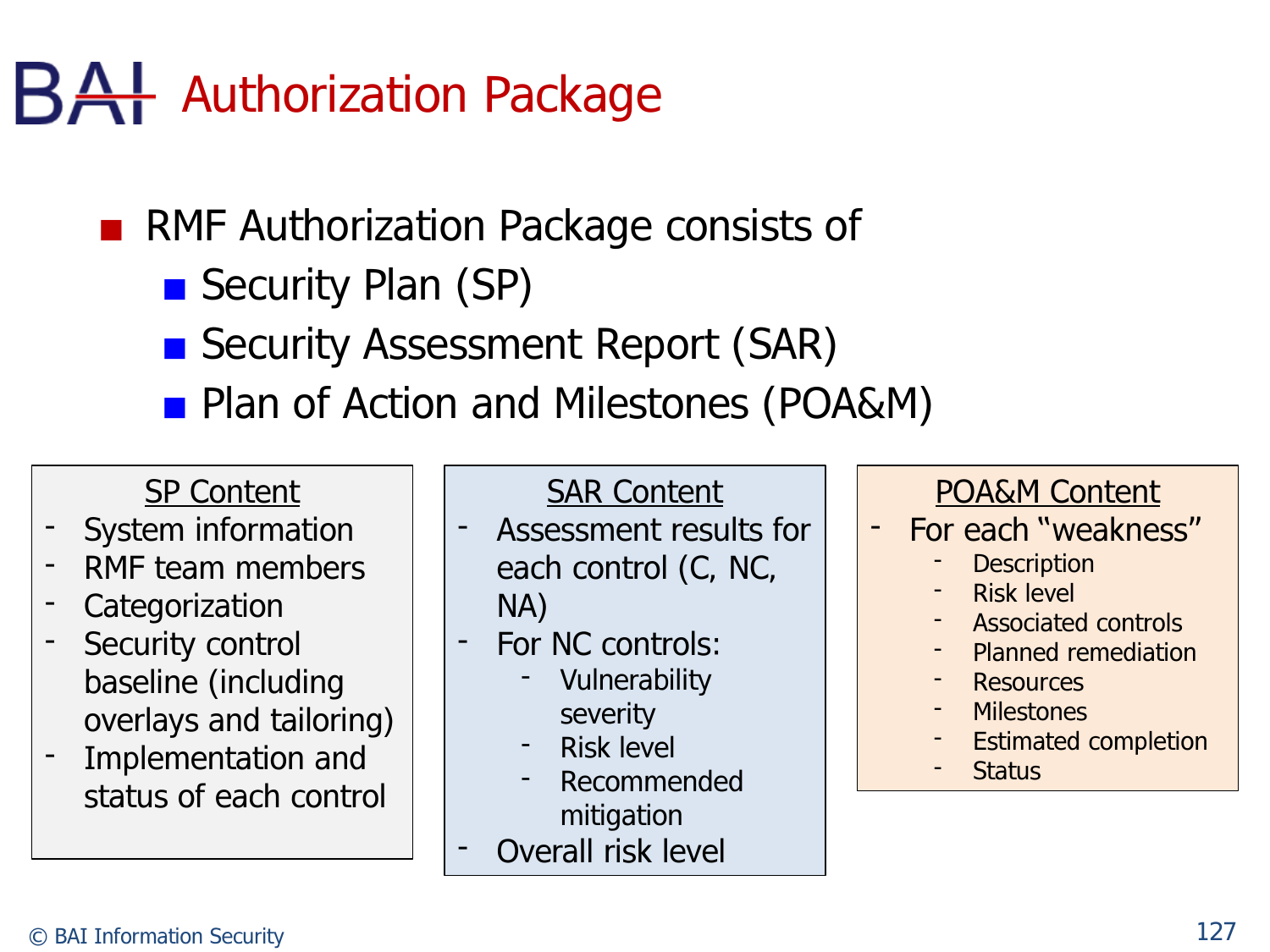

# Authorization Package
RMF Authorization Package consists of
Security Plan (SP)
Security Assessment Report (SAR)
Plan of Action and Milestones (POA&M)
SP Content
System information
RMF team members
Categorization
Security control baseline (including overlays and tailoring)
Implementation and status of each control

SAR Content
Assessment results for each control (C, NC, NA)
For NC controls:
Vulnerability severity
Risk level
Recommended mitigation
Overall risk level
POA&M Content
For each “weakness”
Description
Risk level
Associated controls
Planned remediation
Resources
Milestones
Estimated completion
Status